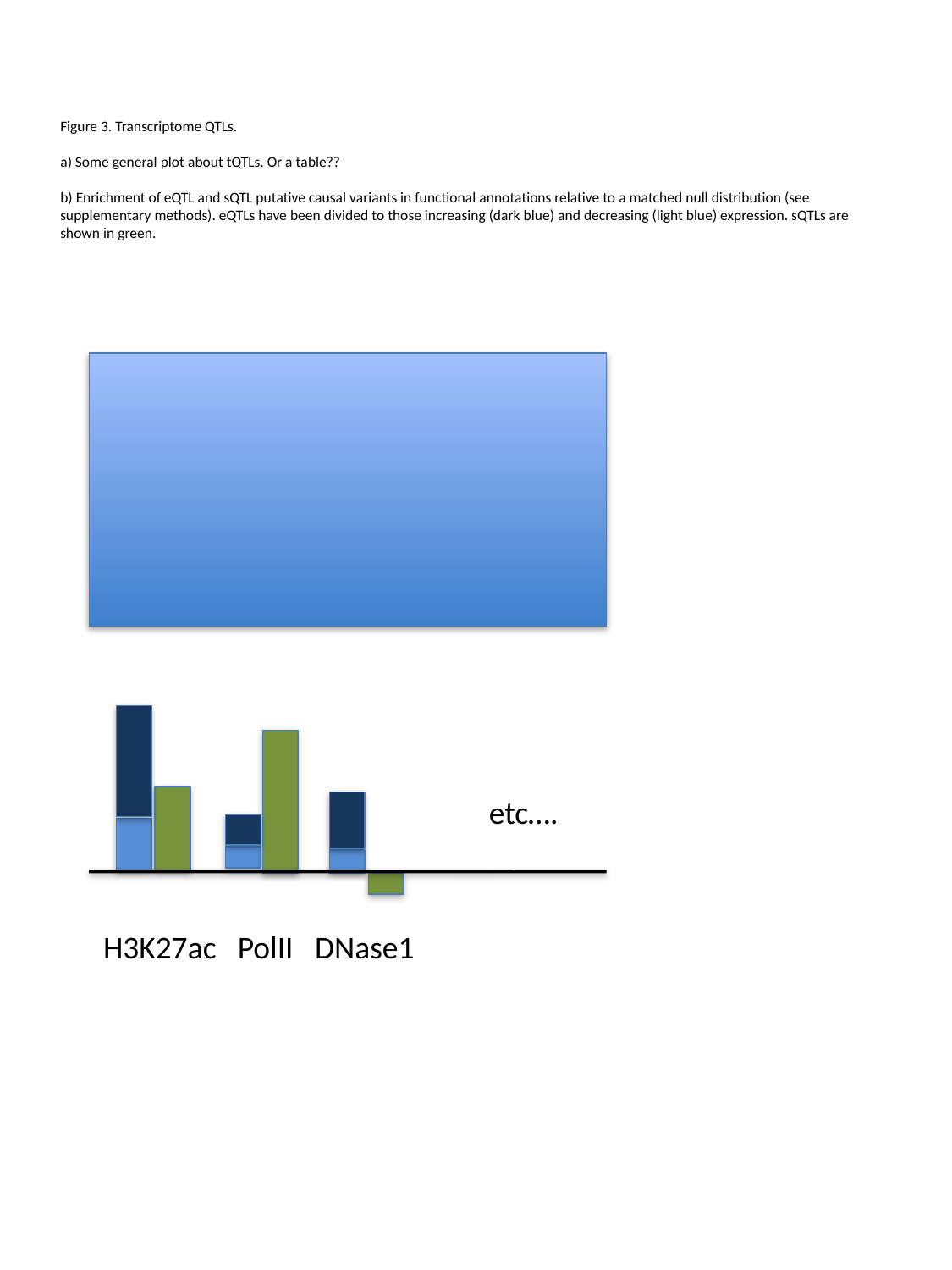

# Figure 3. Transcriptome QTLs. a) Some general plot about tQTLs. Or a table?? b) Enrichment of eQTL and sQTL putative causal variants in functional annotations relative to a matched null distribution (see supplementary methods). eQTLs have been divided to those increasing (dark blue) and decreasing (light blue) expression. sQTLs are shown in green.

etc….

H3K27ac   PolII   DNase1